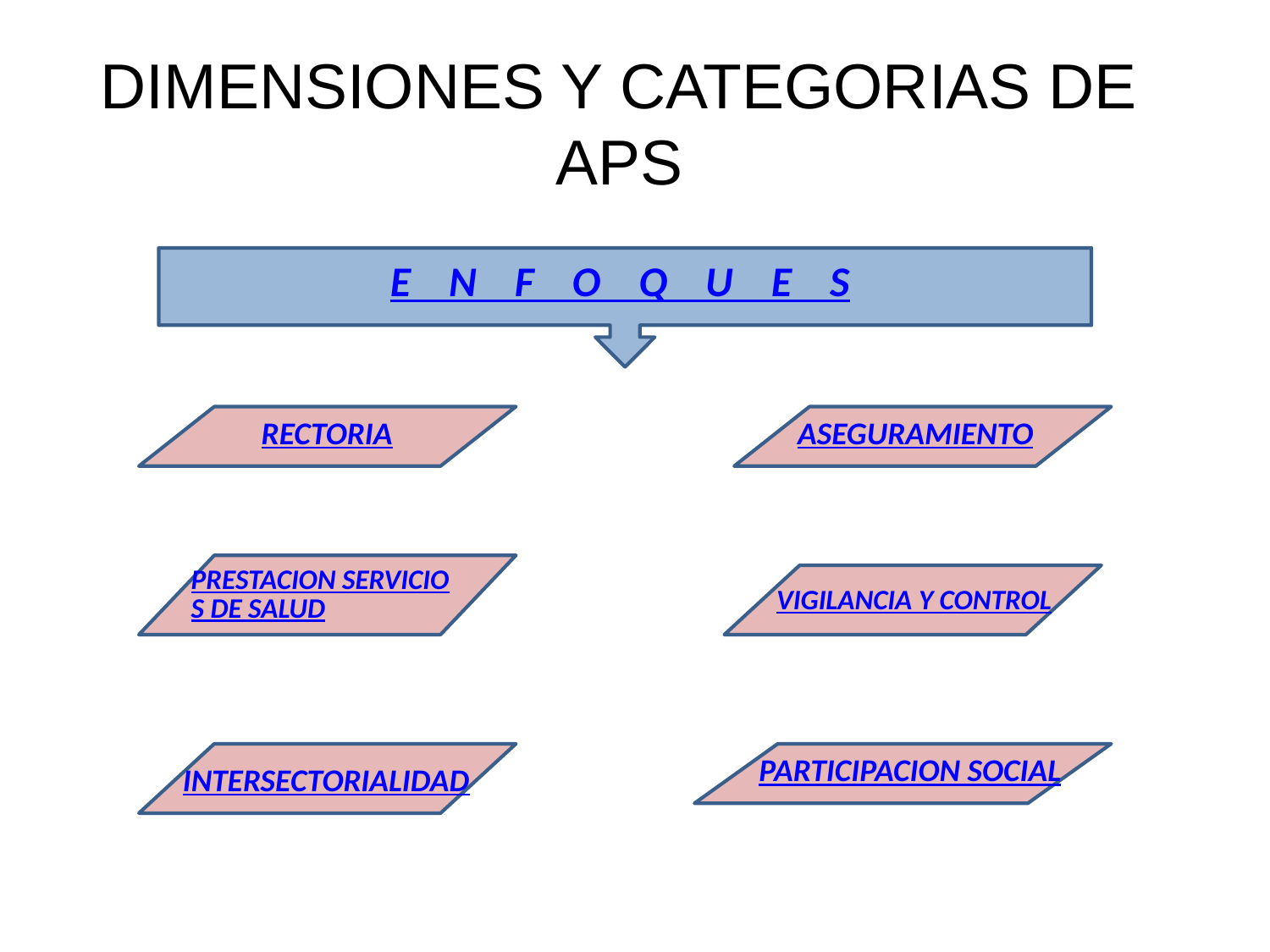

# DIMENSIONES Y CATEGORIAS DE APS

E    N    F    O    Q    U    E    S
RECTI
RECTORIA

ASEGURAMIENTO

PRESTACION SERVICIOS DE SALUD

VIGILANCIA Y CONTROL

PARTICIPACION SOCIAL
INTERSECTORIALIDAD